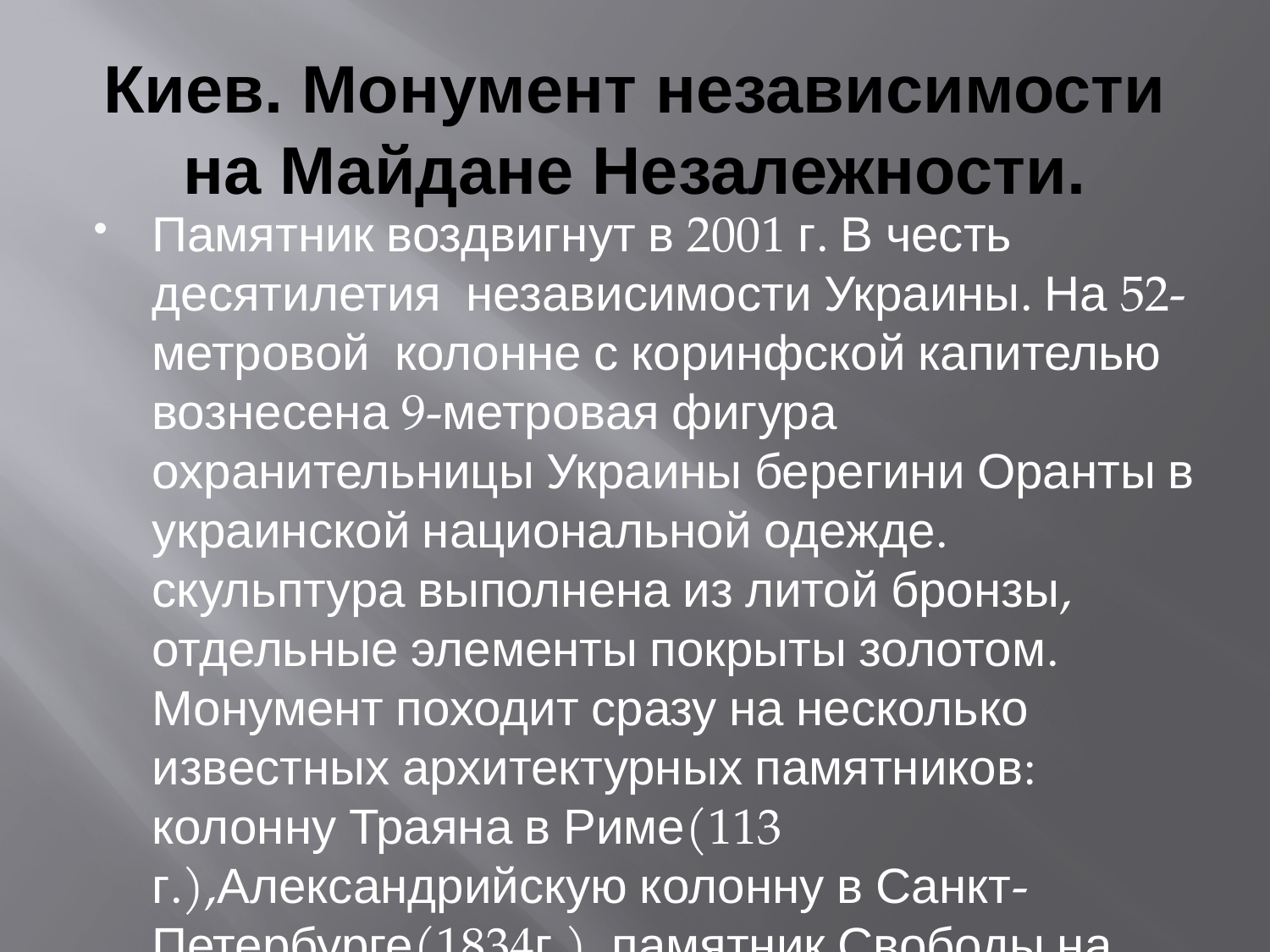

# Киев. Монумент независимости на Майдане Незалежности.
Памятник воздвигнут в 2001 г. В честь десятилетия  независимости Украины. На 52-метровой  колонне с коринфской капителью вознесена 9-метровая фигура охранительницы Украины берегини Оранты в украинской национальной одежде. скульптура выполнена из литой бронзы, отдельные элементы покрыты золотом. Монумент походит сразу на несколько известных архитектурных памятников: колонну Траяна в Риме(113 г.),Александрийскую колонну в Санкт-Петербурге(1834г.), памятник Свободы на горе Геллерт в Будапеште.